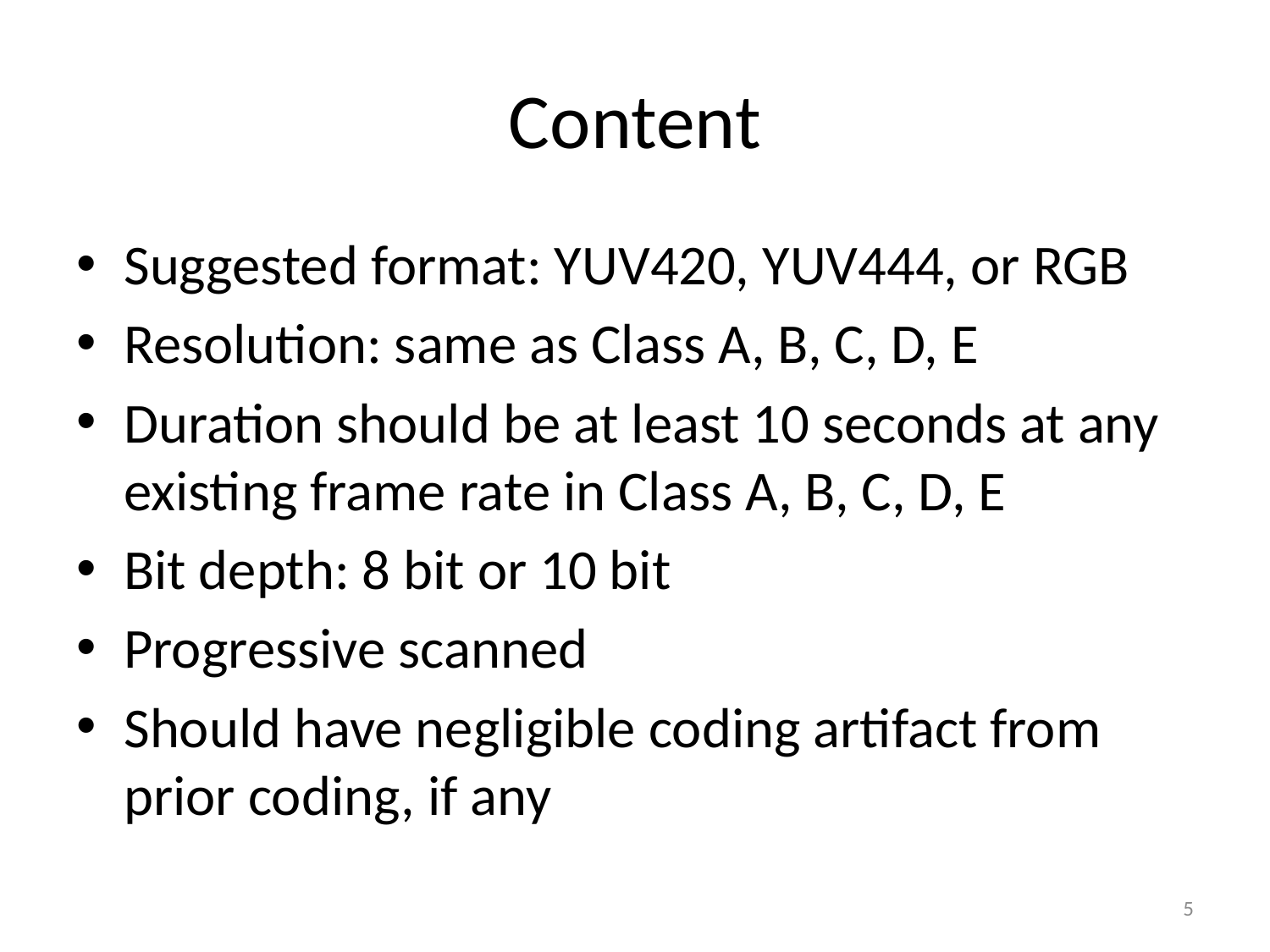

# Content
Suggested format: YUV420, YUV444, or RGB
Resolution: same as Class A, B, C, D, E
Duration should be at least 10 seconds at any existing frame rate in Class A, B, C, D, E
Bit depth: 8 bit or 10 bit
Progressive scanned
Should have negligible coding artifact from prior coding, if any

5